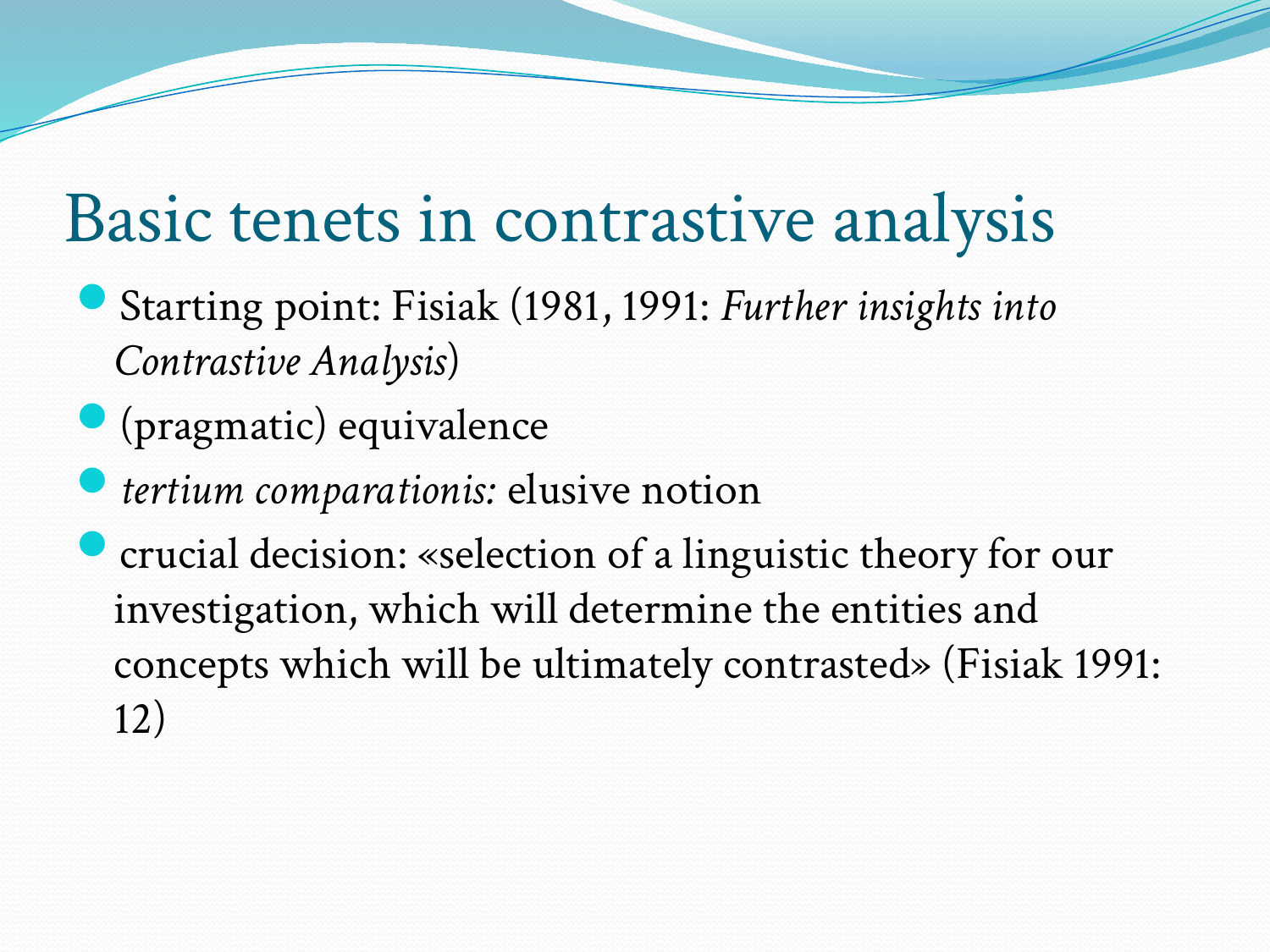

# Basic tenets in contrastive analysis
Starting point: Fisiak (1981, 1991: Further insights into Contrastive Analysis)
(pragmatic) equivalence
tertium comparationis: elusive notion
crucial decision: «selection of a linguistic theory for our investigation, which will determine the entities and concepts which will be ultimately contrasted» (Fisiak 1991: 12)